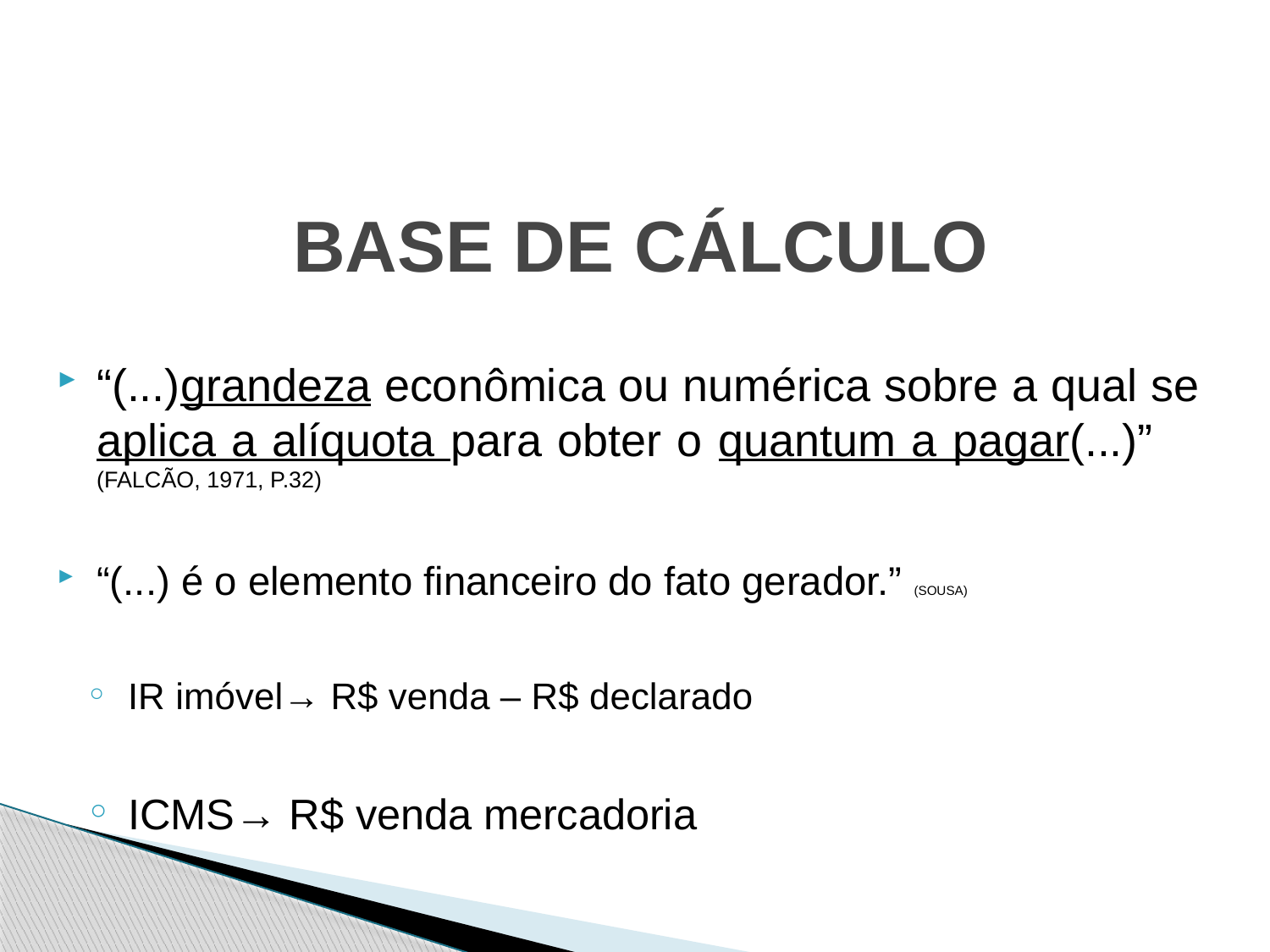

# BASE DE CÁLCULO

“(...)grandeza econômica ou numérica sobre a qual se aplica a alíquota para obter o quantum a pagar(...)”    (FALCÃO, 1971, P.32)

“(...) é o elemento financeiro do fato gerador.” (SOUSA)

IR imóvel→ R$ venda – R$ declarado

ICMS→ R$ venda mercadoria